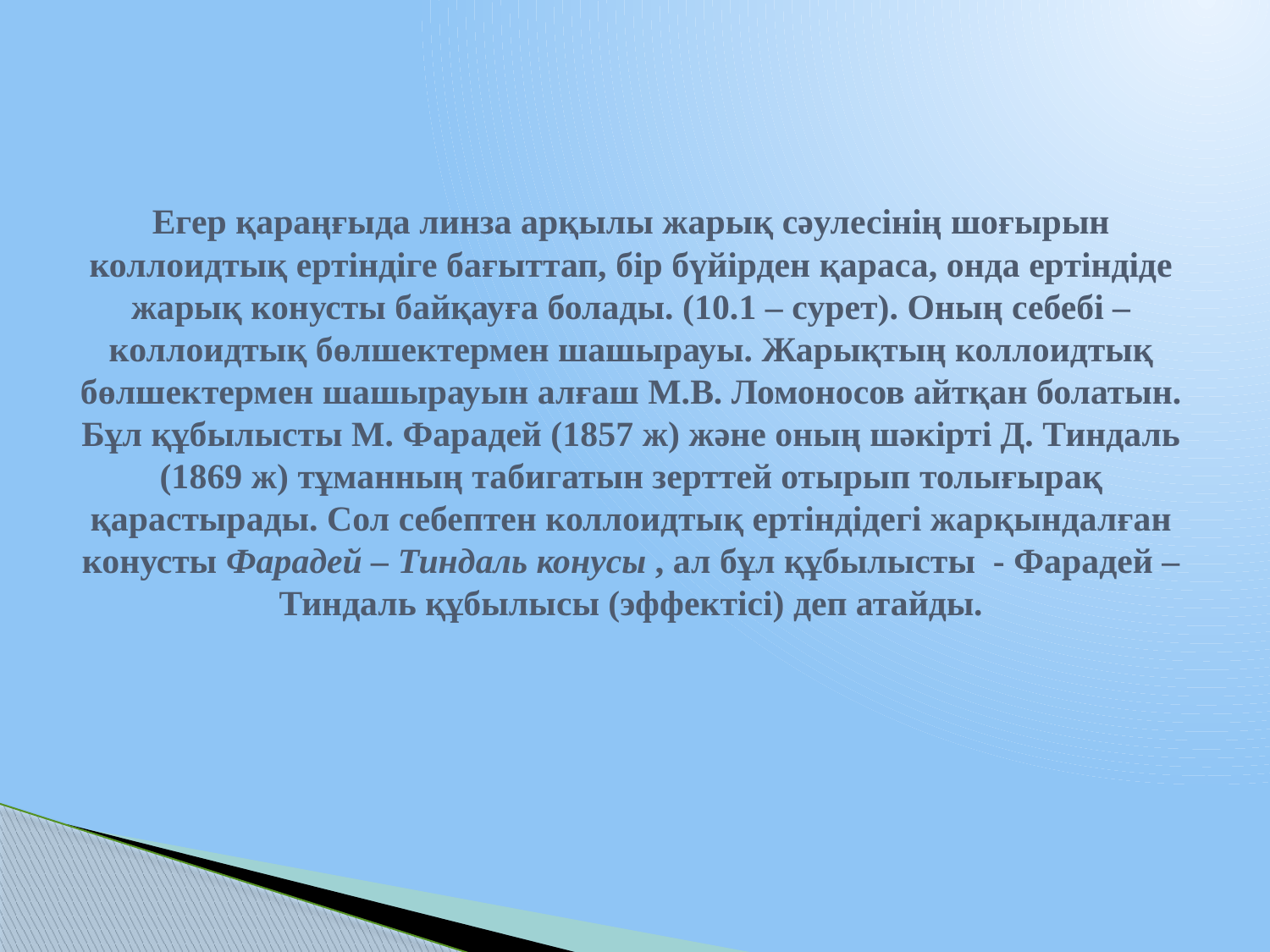

# Егер қараңғыда линза арқылы жарық сәулесінің шоғырын коллоидтық ертіндіге бағыттап, бір бүйірден қараса, онда ертіндіде жарық конусты байқауға болады. (10.1 – сурет). Оның себебі – коллоидтық бөлшектермен шашырауы. Жарықтың коллоидтық бөлшектермен шашырауын алғаш М.В. Ломоносов айтқан болатын. Бұл құбылысты М. Фарадей (1857 ж) және оның шәкірті Д. Тиндаль (1869 ж) тұманның табигатын зерттей отырып толығырақ қарастырады. Сол себептен коллоидтық ертіндідегі жарқындалған конусты Фарадей – Тиндаль конусы , ал бұл құбылысты  - Фарадей – Тиндаль құбылысы (эффектісі) деп атайды.